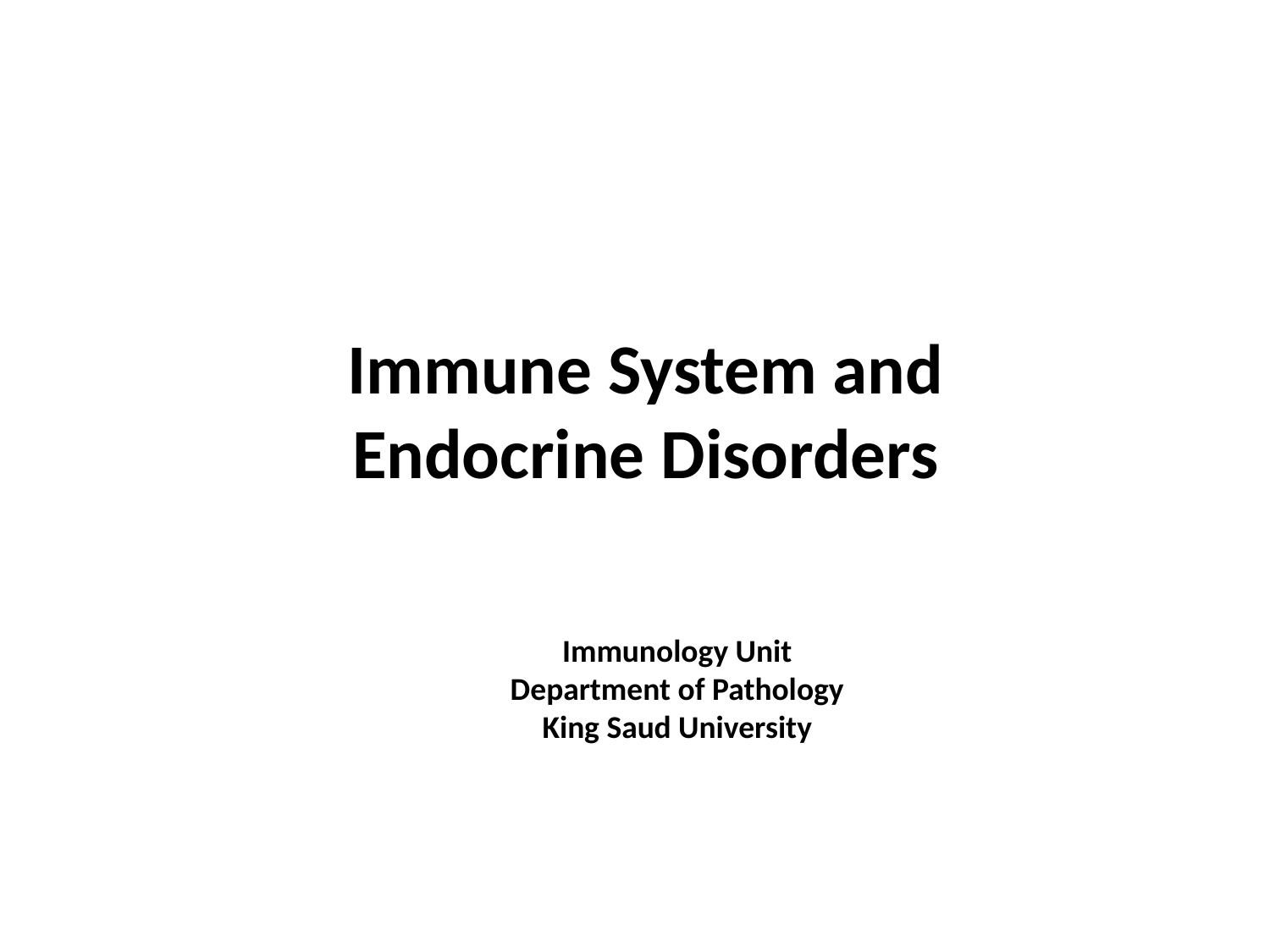

Immune System and Endocrine Disorders
Immunology Unit
Department of Pathology
King Saud University